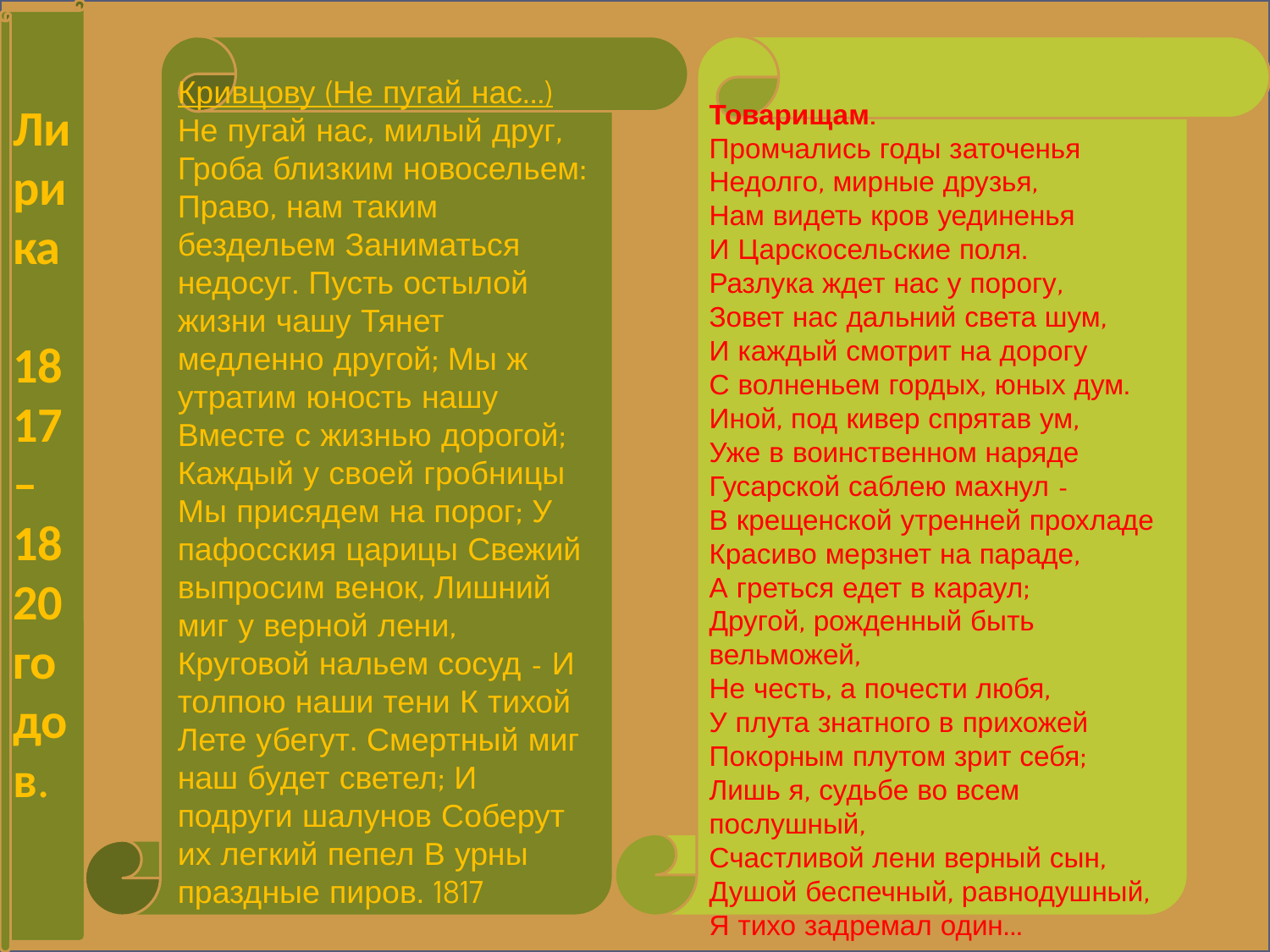

Товарищам.
Промчались годы заточенья
Недолго, мирные друзья,
Нам видеть кров уединенья
И Царскосельские поля.
Разлука ждет нас у порогу,
Зовет нас дальний света шум,
И каждый смотрит на дорогу
С волненьем гордых, юных дум.
Иной, под кивер спрятав ум,
Уже в воинственном наряде
Гусарской саблею махнул -
В крещенской утренней прохладе
Красиво мерзнет на параде,
А греться едет в караул;
Другой, рожденный быть вельможей,
Не честь, а почести любя,
У плута знатного в прихожей
Покорным плутом зрит себя;
Лишь я, судьбе во всем послушный,
Счастливой лени верный сын,
Душой беспечный, равнодушный,
Я тихо задремал один...

Лирика
 1817 – 1820 годов.
Кривцову (Не пугай нас...)
Не пугай нас, милый друг, Гроба близким новосельем: Право, нам таким бездельем Заниматься недосуг. Пусть остылой жизни чашу Тянет медленно другой; Мы ж утратим юность нашу Вместе с жизнью дорогой; Каждый у своей гробницы Мы присядем на порог; У пафосския царицы Свежий выпросим венок, Лишний миг у верной лени, Круговой нальем сосуд - И толпою наши тени К тихой Лете убегут. Смертный миг наш будет светел; И подруги шалунов Соберут их легкий пепел В урны праздные пиров. 1817